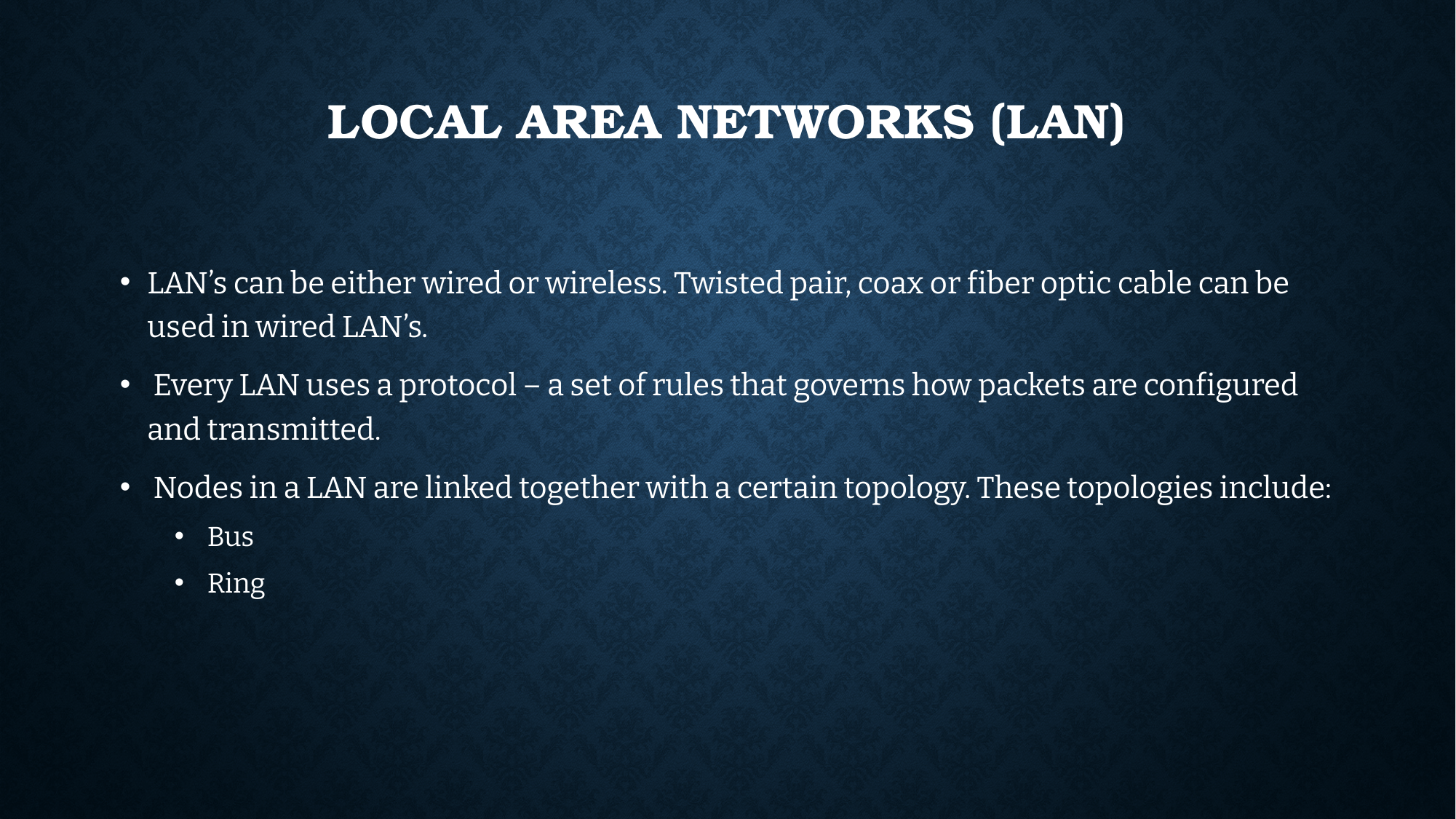

# Local Area Networks (LAN)
LAN’s can be either wired or wireless. Twisted pair, coax or fiber optic cable can be used in wired LAN’s.
 Every LAN uses a protocol – a set of rules that governs how packets are configured and transmitted.
 Nodes in a LAN are linked together with a certain topology. These topologies include:
 Bus
 Ring